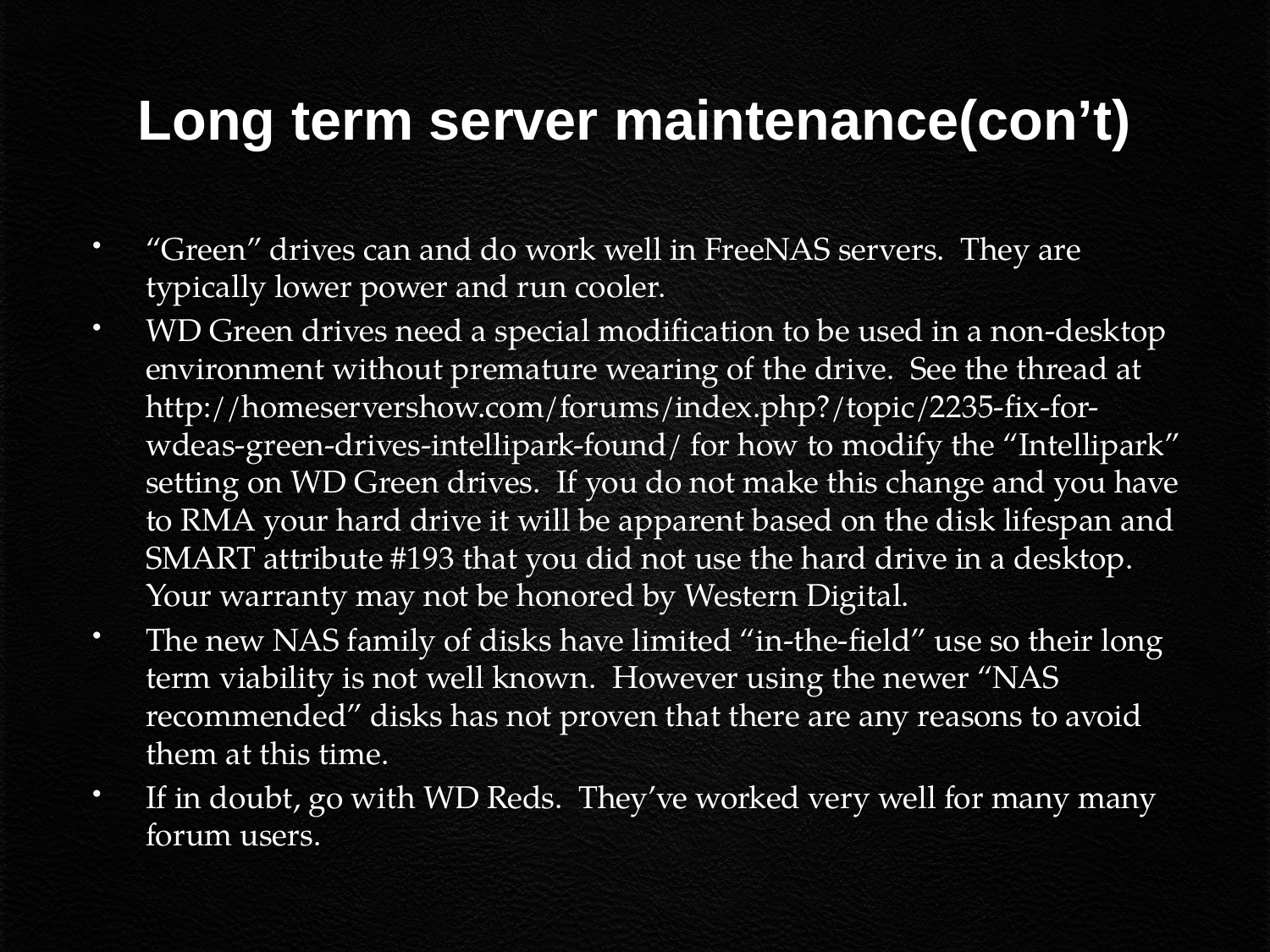

# Long term server maintenance(con’t)
“Green” drives can and do work well in FreeNAS servers.  They are typically lower power and run cooler.
WD Green drives need a special modification to be used in a non-desktop environment without premature wearing of the drive.  See the thread at http://homeservershow.com/forums/index.php?/topic/2235-fix-for-wdeas-green-drives-intellipark-found/ for how to modify the “Intellipark” setting on WD Green drives.  If you do not make this change and you have to RMA your hard drive it will be apparent based on the disk lifespan and SMART attribute #193 that you did not use the hard drive in a desktop.  Your warranty may not be honored by Western Digital.
The new NAS family of disks have limited “in-the-field” use so their long term viability is not well known.  However using the newer “NAS recommended” disks has not proven that there are any reasons to avoid them at this time.
If in doubt, go with WD Reds.  They’ve worked very well for many many forum users.